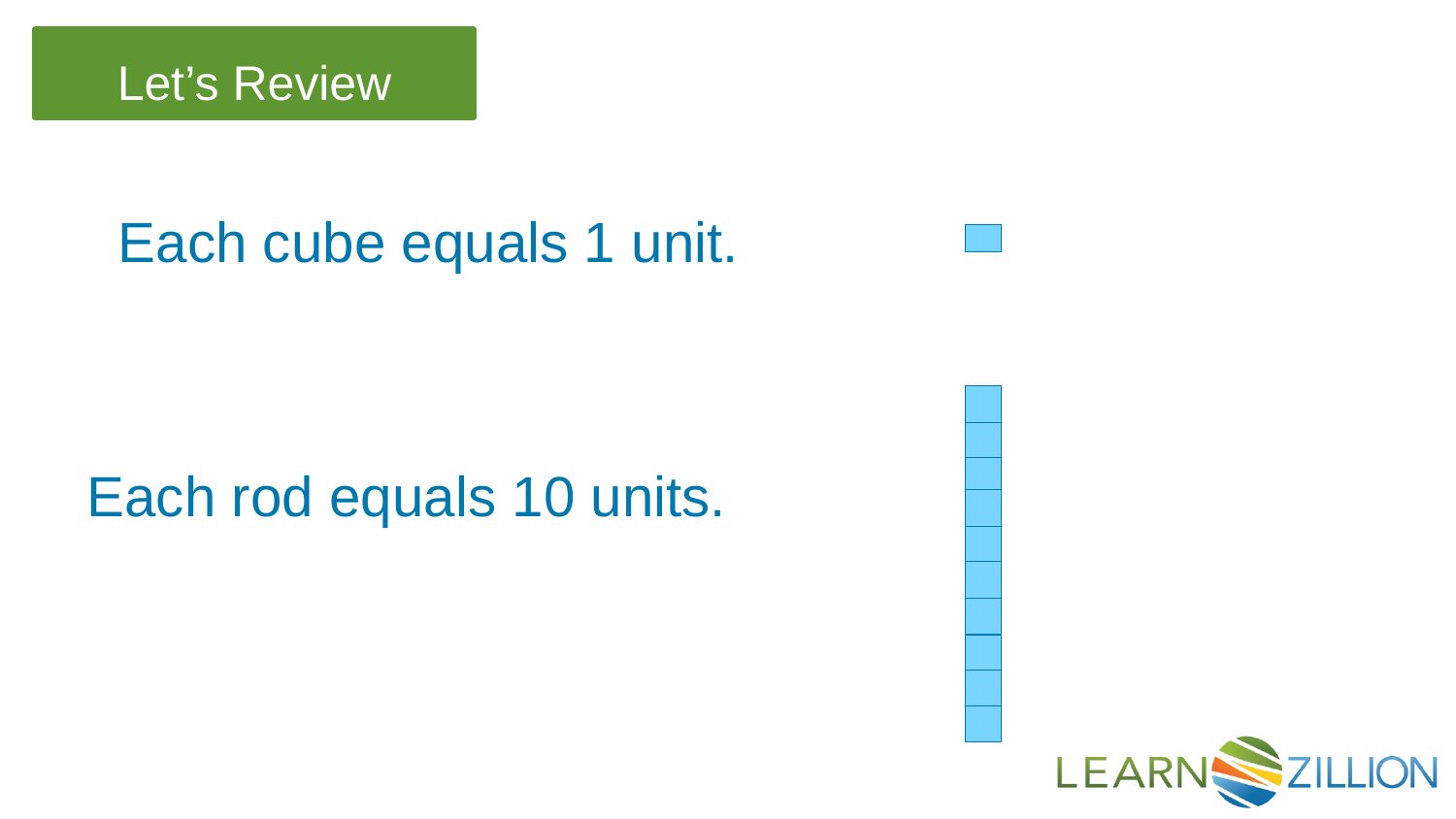

Each cube equals 1 unit.

Each rod equals 10 units.